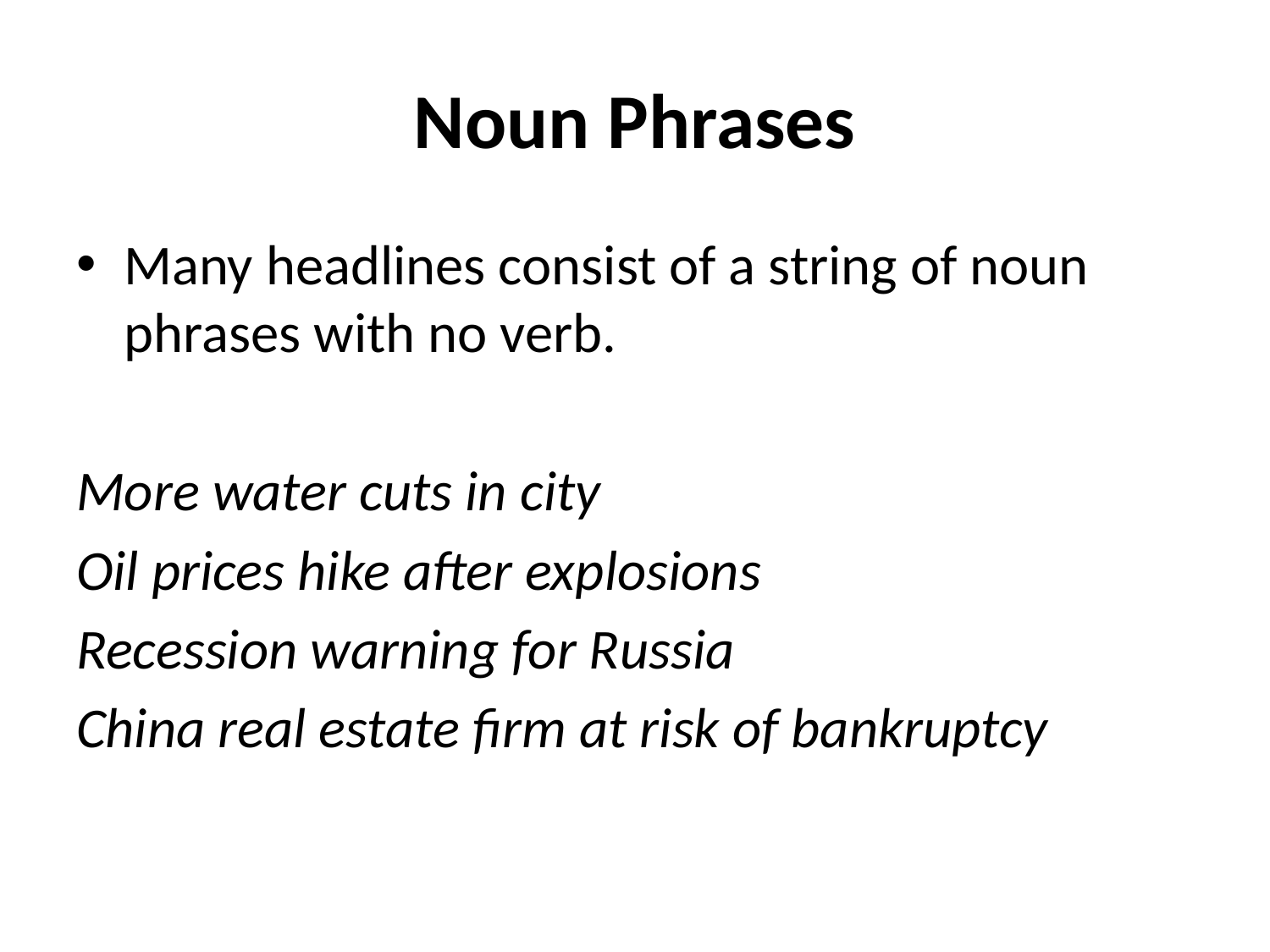

# Noun Phrases
Many headlines consist of a string of noun phrases with no verb.

More water cuts in city
Oil prices hike after explosions
Recession warning for Russia
China real estate firm at risk of bankruptcy